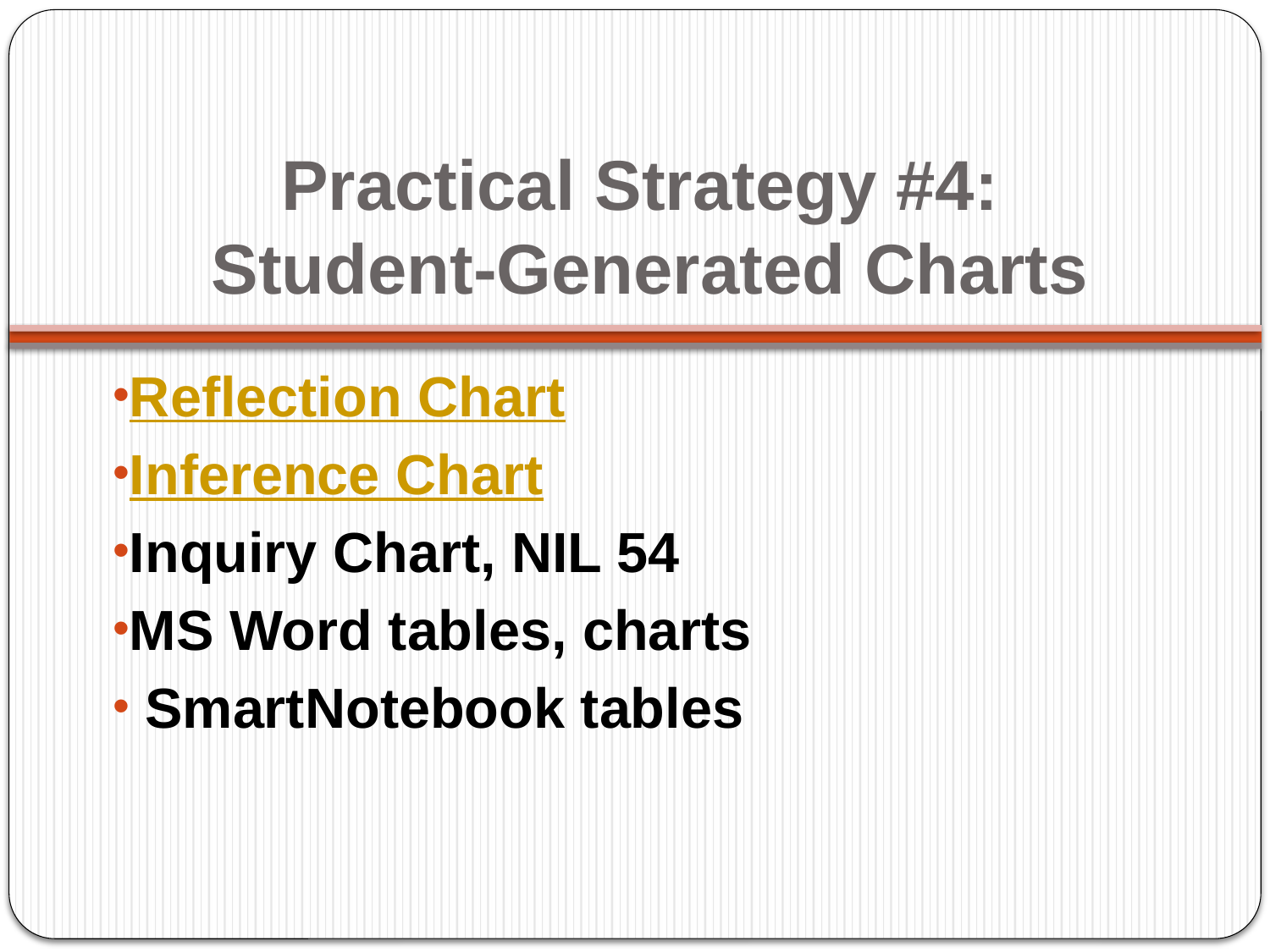

# Practical Strategy #4: Student-Generated Charts
Reflection Chart
Inference Chart
Inquiry Chart, NIL 54
MS Word tables, charts
 SmartNotebook tables